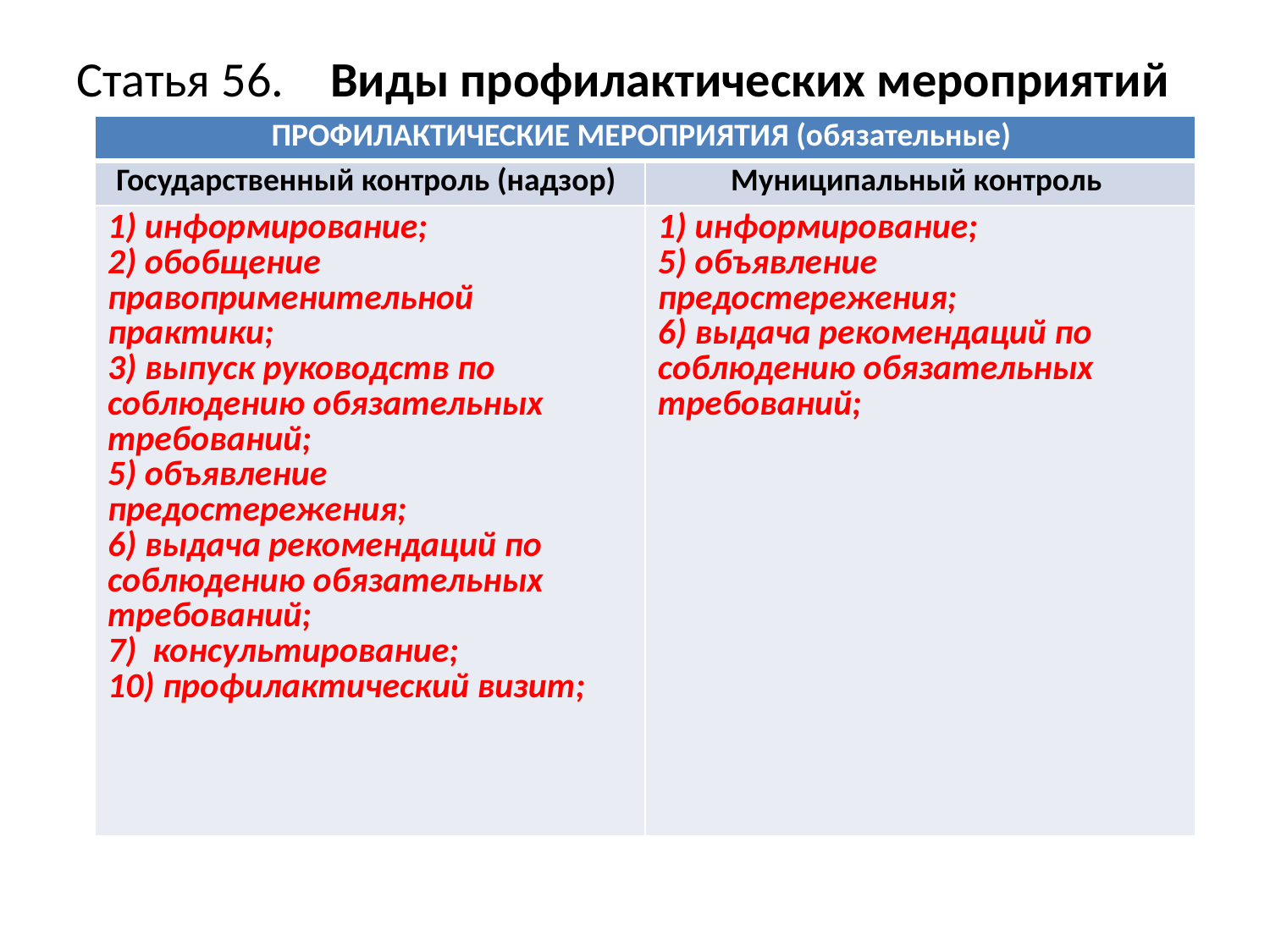

# Статья 56.	Виды профилактических мероприятий
| ПРОФИЛАКТИЧЕСКИЕ МЕРОПРИЯТИЯ (обязательные) |  |
| --- | --- |
| Государственный контроль (надзор) | Муниципальный контроль |
| 1) информирование; 2) обобщение правоприменительной практики; 3) выпуск руководств по соблюдению обязательных требований; 5) объявление предостережения; 6) выдача рекомендаций по соблюдению обязательных требований; 7)  консультирование; 10) профилактический визит; | 1) информирование; 5) объявление предостережения; 6) выдача рекомендаций по соблюдению обязательных требований; |